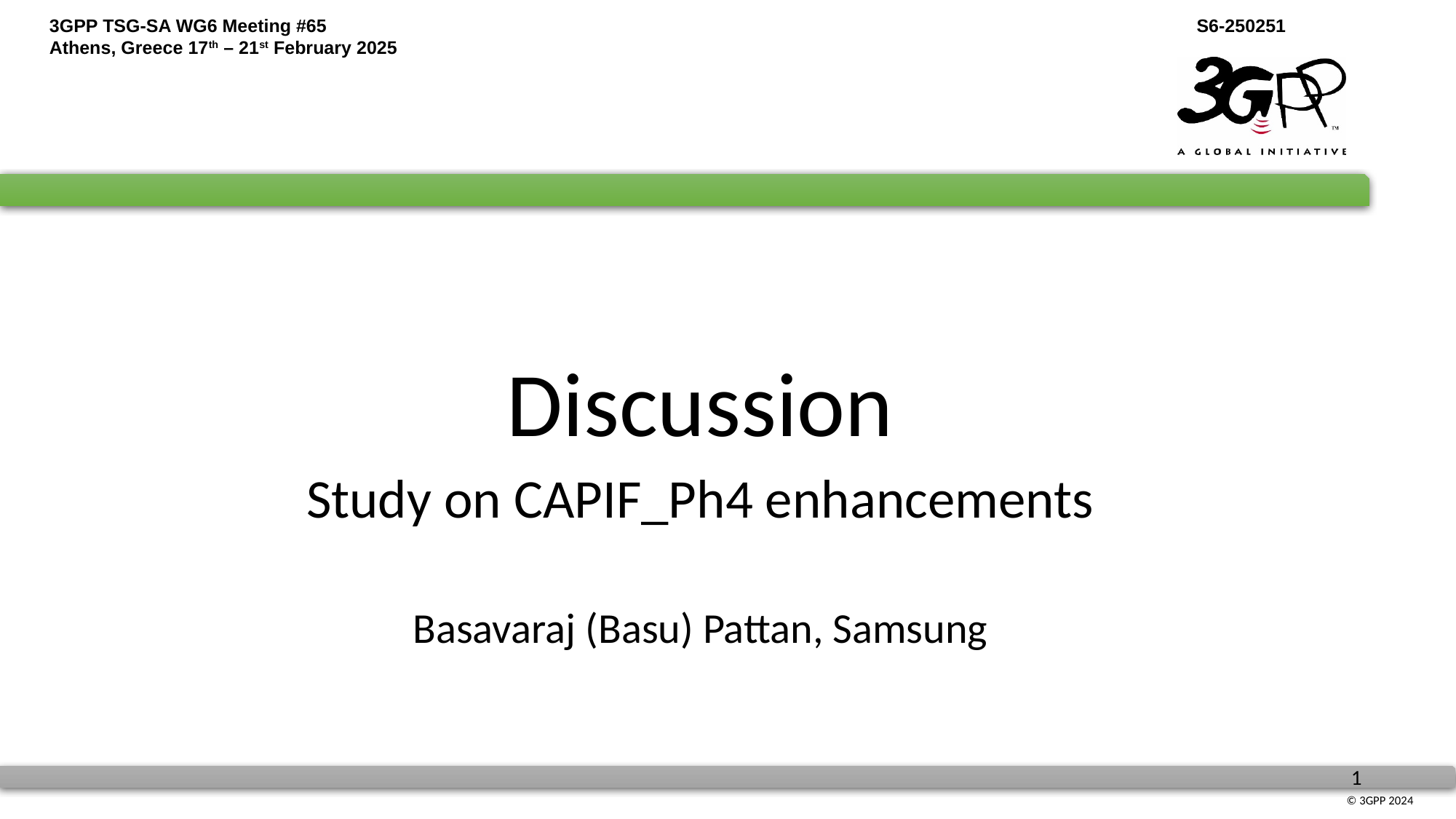

Discussion
Study on CAPIF_Ph4 enhancements

Basavaraj (Basu) Pattan, Samsung